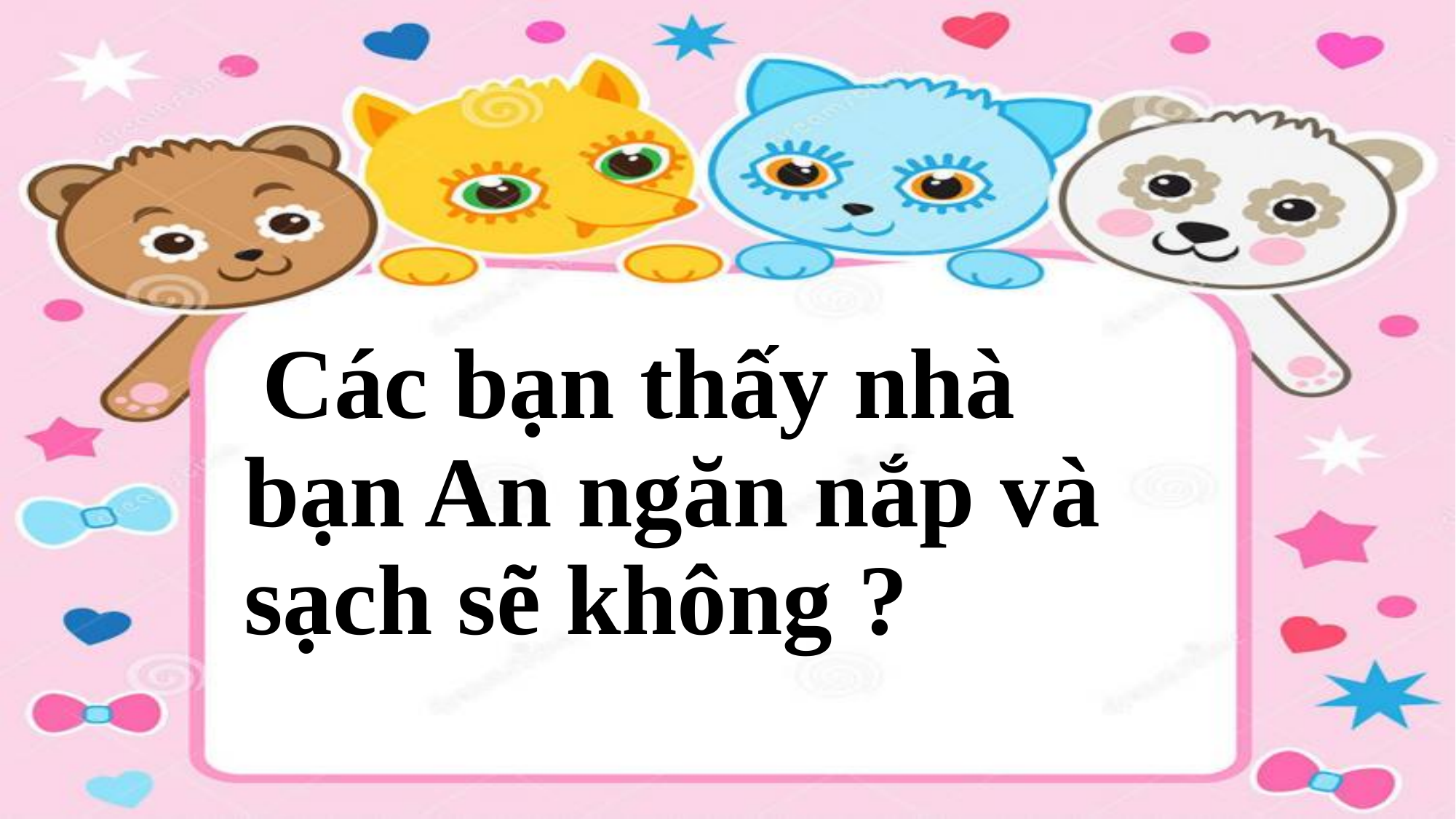

#
 Các bạn thấy nhà bạn An ngăn nắp và sạch sẽ không ?